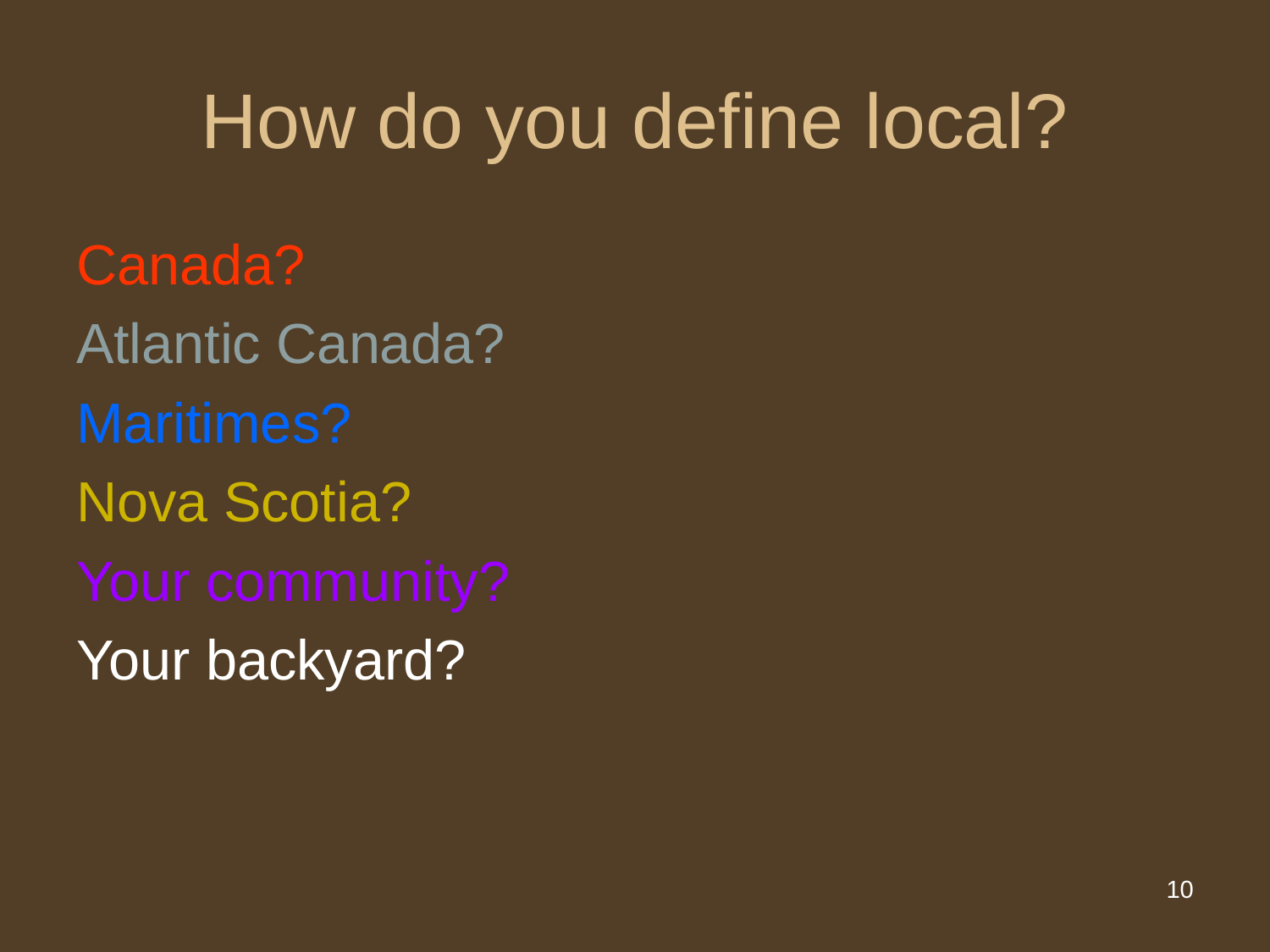

# How do you define local?
Canada?
Atlantic Canada?
Maritimes?
Nova Scotia?
Your community?
Your backyard?
10